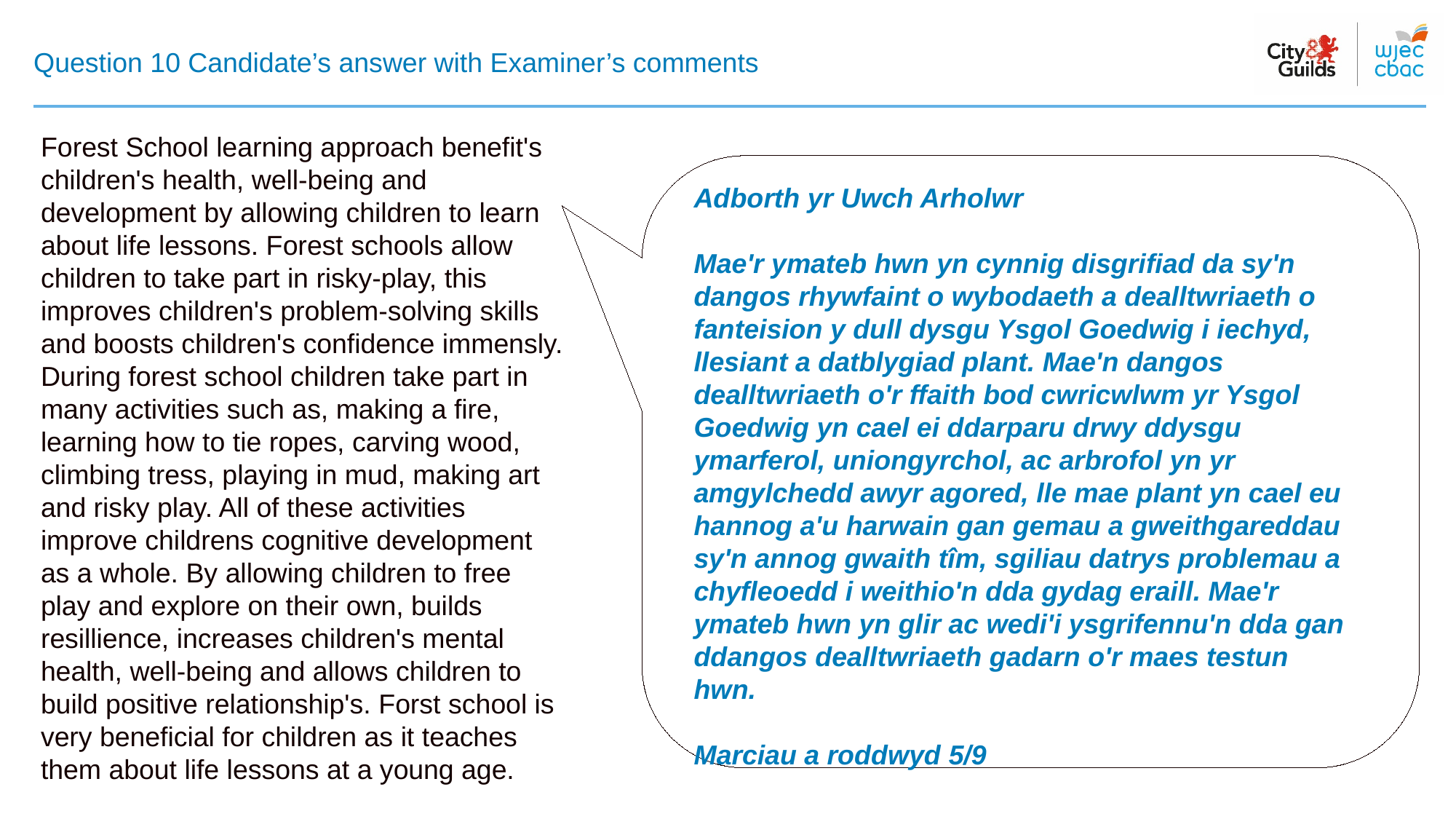

# Question 10 Candidate’s answer with Examiner’s comments
Forest School learning approach benefit's children's health, well-being and development by allowing children to learn about life lessons. Forest schools allow children to take part in risky-play, this improves children's problem-solving skills and boosts children's confidence immensly. During forest school children take part in many activities such as, making a fire, learning how to tie ropes, carving wood, climbing tress, playing in mud, making art and risky play. All of these activities improve childrens cognitive development as a whole. By allowing children to free play and explore on their own, builds resillience, increases children's mental health, well-being and allows children to build positive relationship's. Forst school is very beneficial for children as it teaches them about life lessons at a young age.

Adborth yr Uwch Arholwr​
​
​Mae'r ymateb hwn yn cynnig disgrifiad da sy'n dangos rhywfaint o wybodaeth a dealltwriaeth o fanteision y dull dysgu Ysgol Goedwig i iechyd, llesiant a datblygiad plant. Mae'n dangos dealltwriaeth o'r ffaith bod cwricwlwm yr Ysgol Goedwig yn cael ei ddarparu drwy ddysgu ymarferol, uniongyrchol, ac arbrofol yn yr amgylchedd awyr agored, lle mae plant yn cael eu hannog a'u harwain gan gemau a gweithgareddau sy'n annog gwaith tîm, sgiliau datrys problemau a chyfleoedd i weithio'n dda gydag eraill. Mae'r ymateb hwn yn glir ac wedi'i ysgrifennu'n dda gan ddangos dealltwriaeth gadarn o'r maes testun hwn.

Marciau a roddwyd 5/9